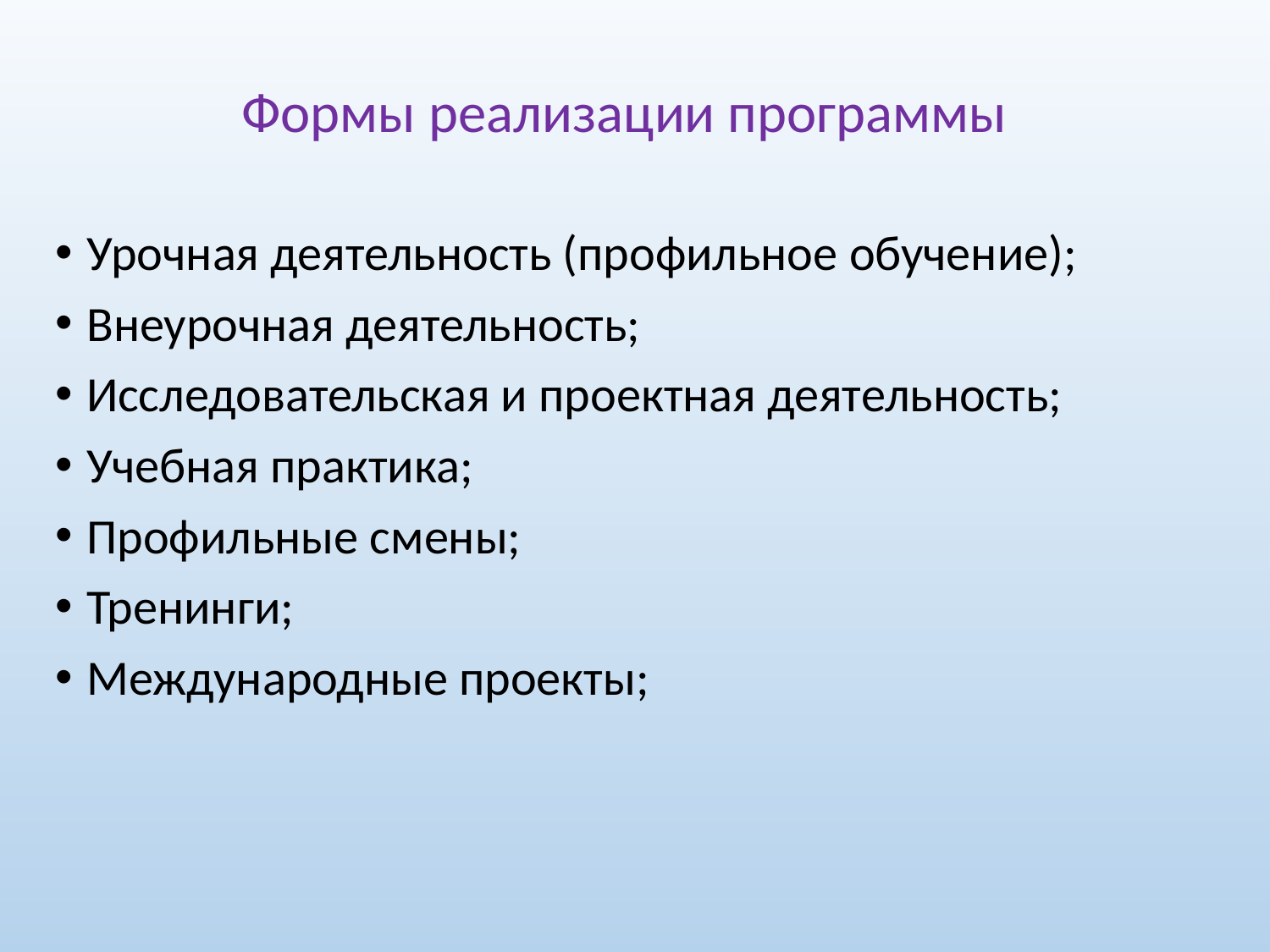

# Формы реализации программы
Урочная деятельность (профильное обучение);
Внеурочная деятельность;
Исследовательская и проектная деятельность;
Учебная практика;
Профильные смены;
Тренинги;
Международные проекты;